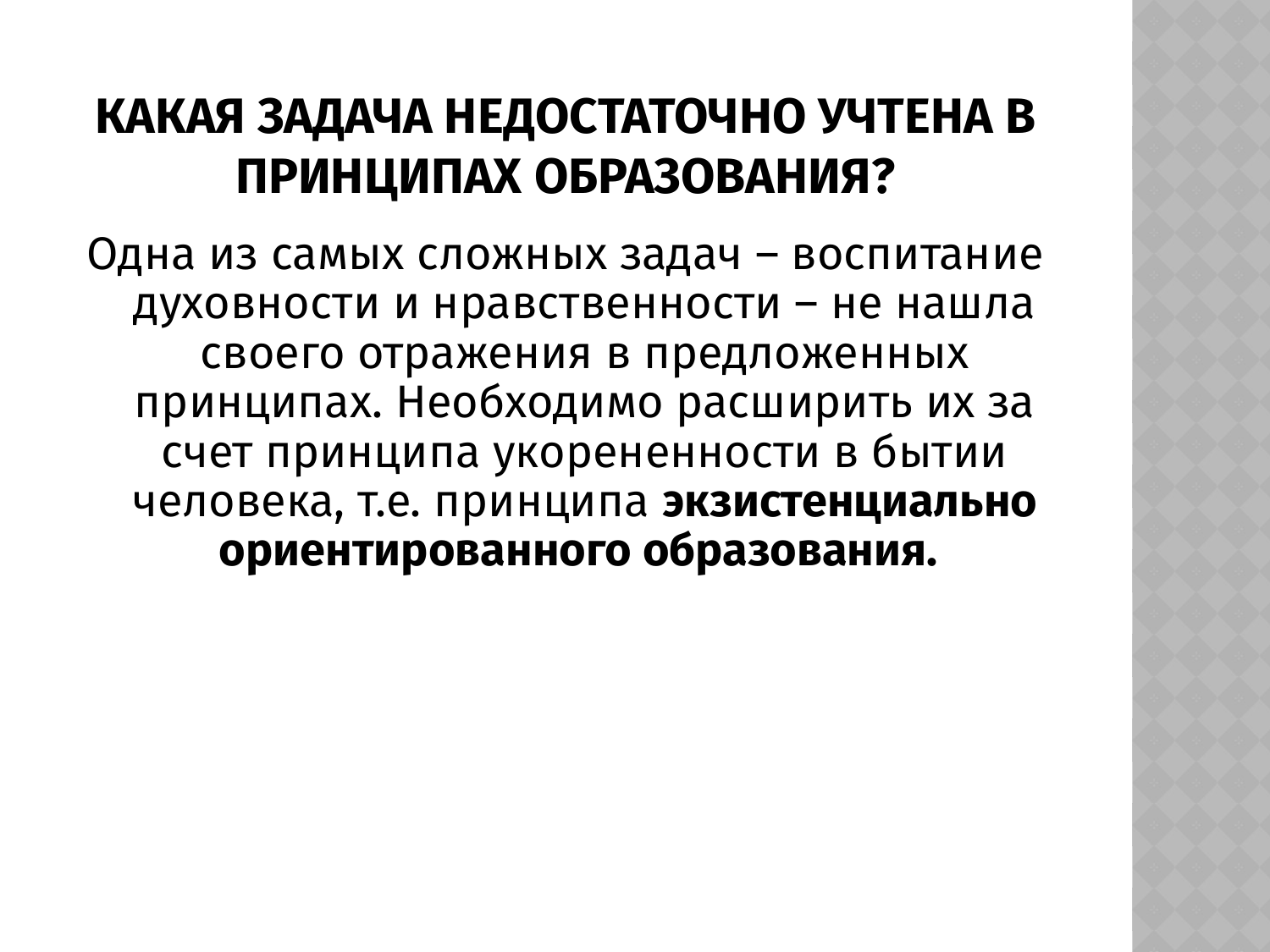

# Какая задача недостаточно учтена в принципах образования?
Одна из самых сложных задач – воспитание духовности и нравственности – не нашла своего отражения в предложенных принципах. Необходимо расширить их за счет принципа укорененности в бытии человека, т.е. принципа экзистенциально ориентированного образования.
35